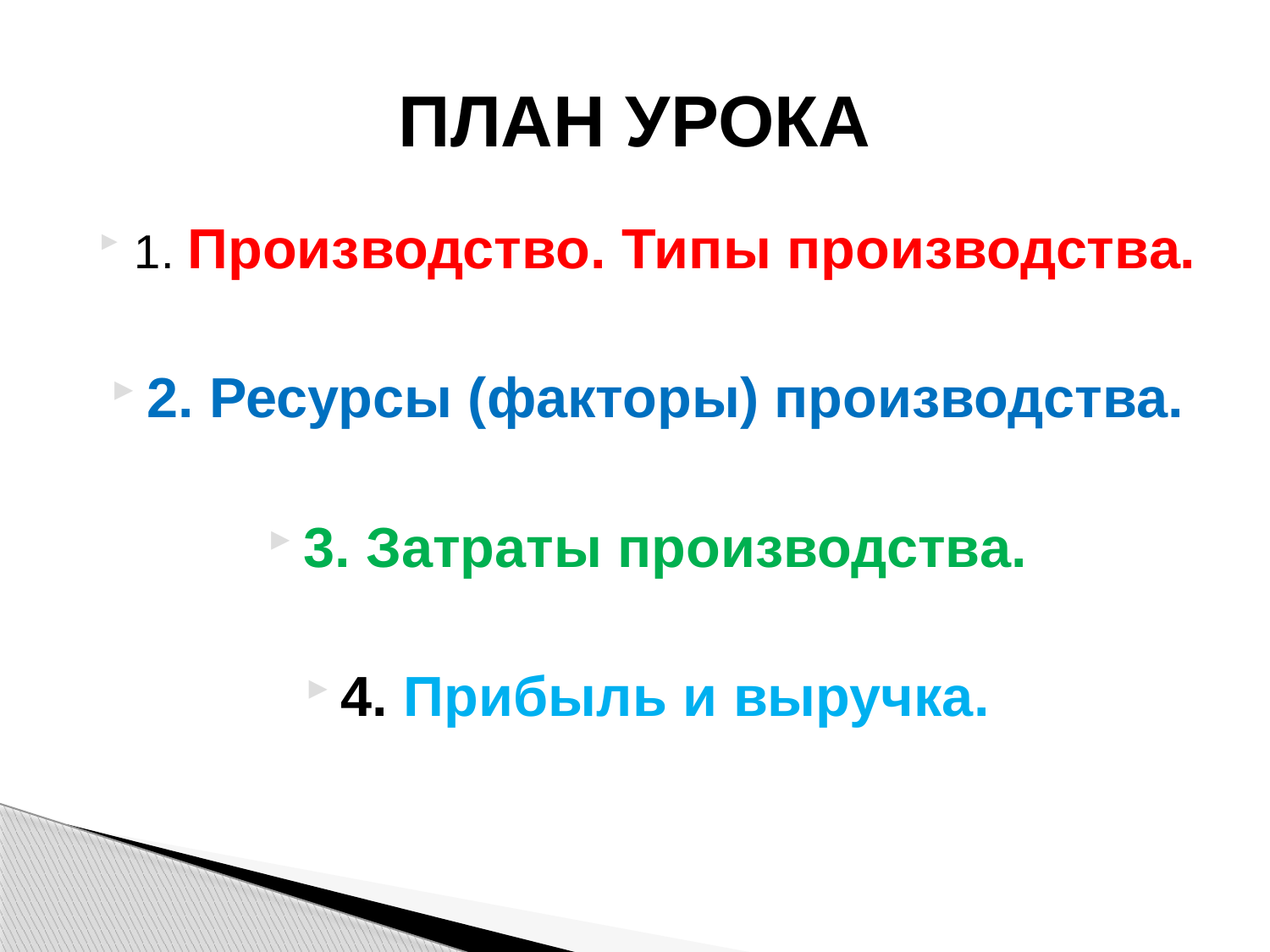

# ПЛАН УРОКА
1. Производство. Типы производства.

2. Ресурсы (факторы) производства.

3. Затраты производства.

4. Прибыль и выручка.